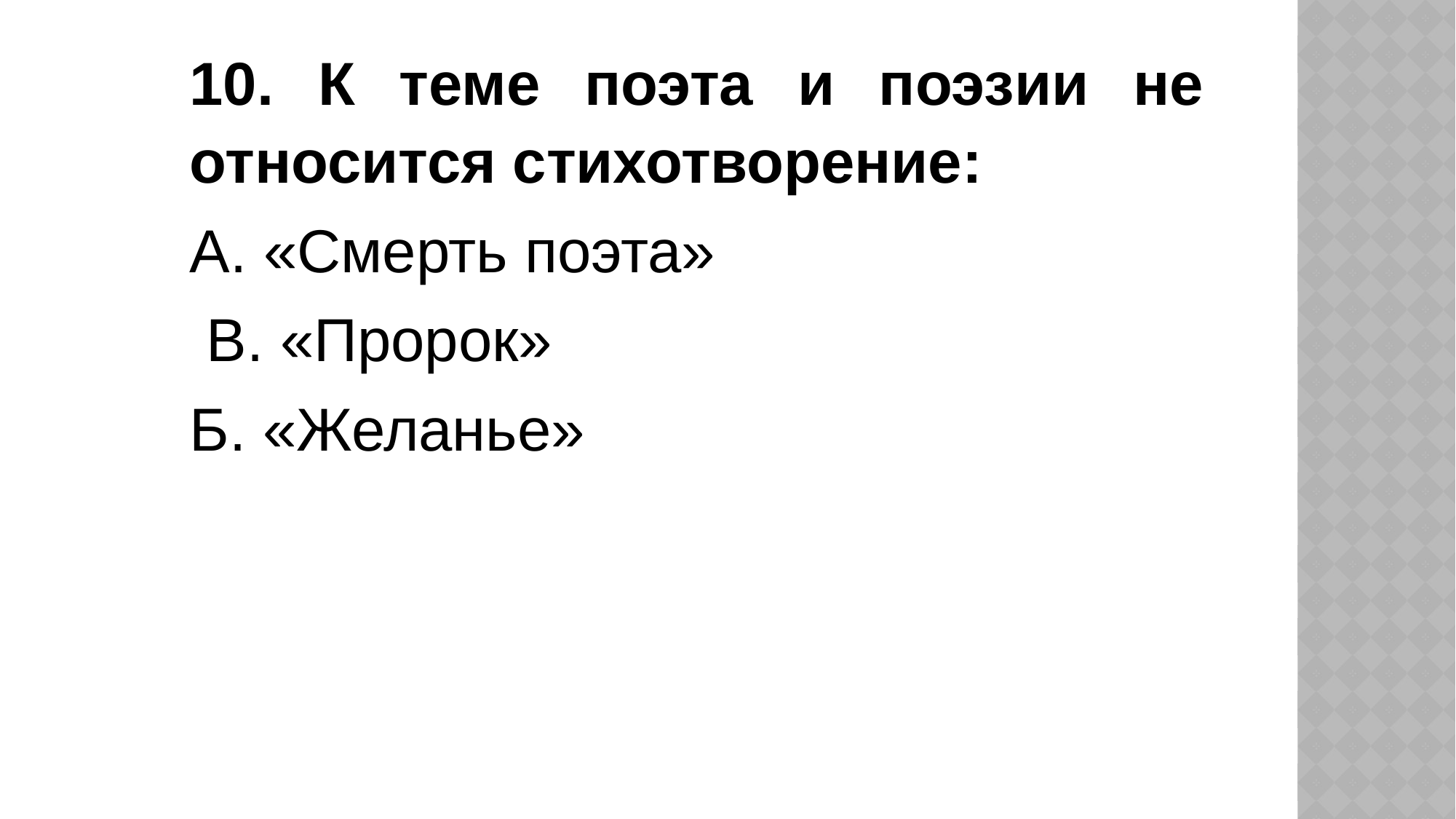

10. К теме поэта и поэзии не относится стихотворение:
А. «Смерть поэта»
 В. «Пророк»
Б. «Желанье»